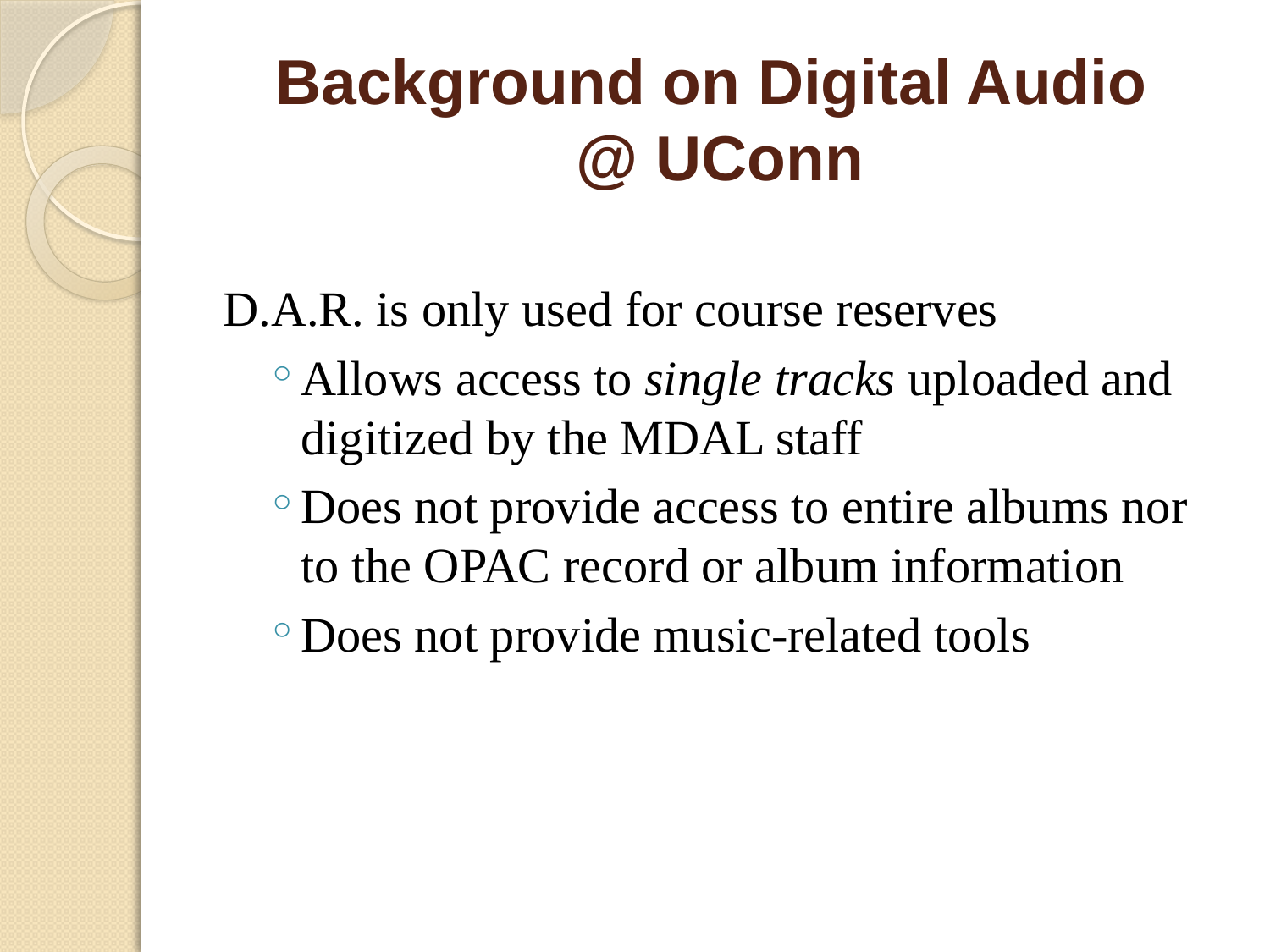

# Background on Digital Audio @ UConn

D.A.R. is only used for course reserves
Allows access to single tracks uploaded and digitized by the MDAL staff
Does not provide access to entire albums nor to the OPAC record or album information
Does not provide music-related tools